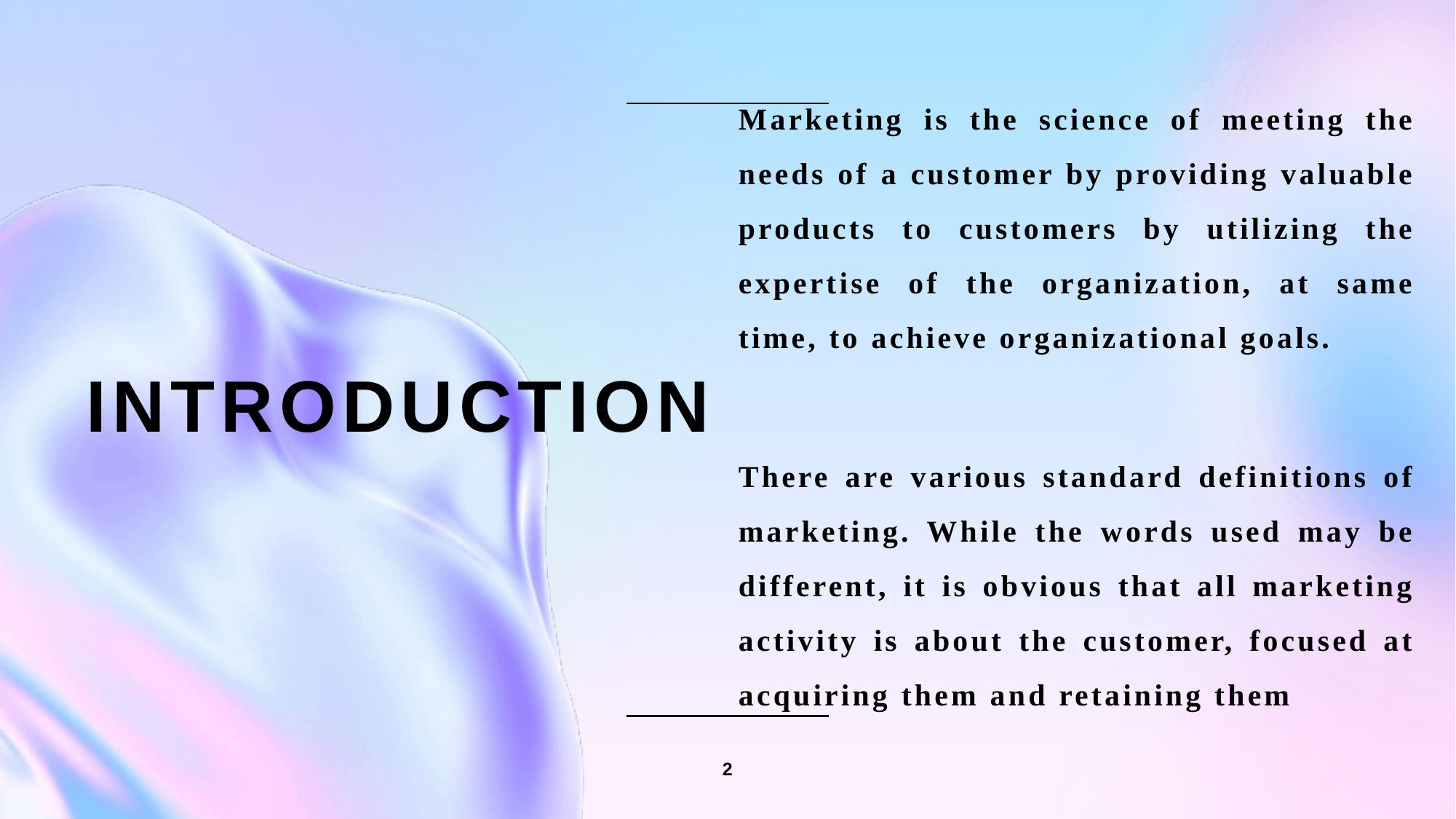

Marketing is the science of meeting the needs of a customer by providing valuable products to customers by utilizing the expertise of the organization, at same time, to achieve organizational goals.

There are various standard definitions of marketing. While the words used may be different, it is obvious that all marketing activity is about the customer, focused at acquiring them and retaining them
# Introduction
2